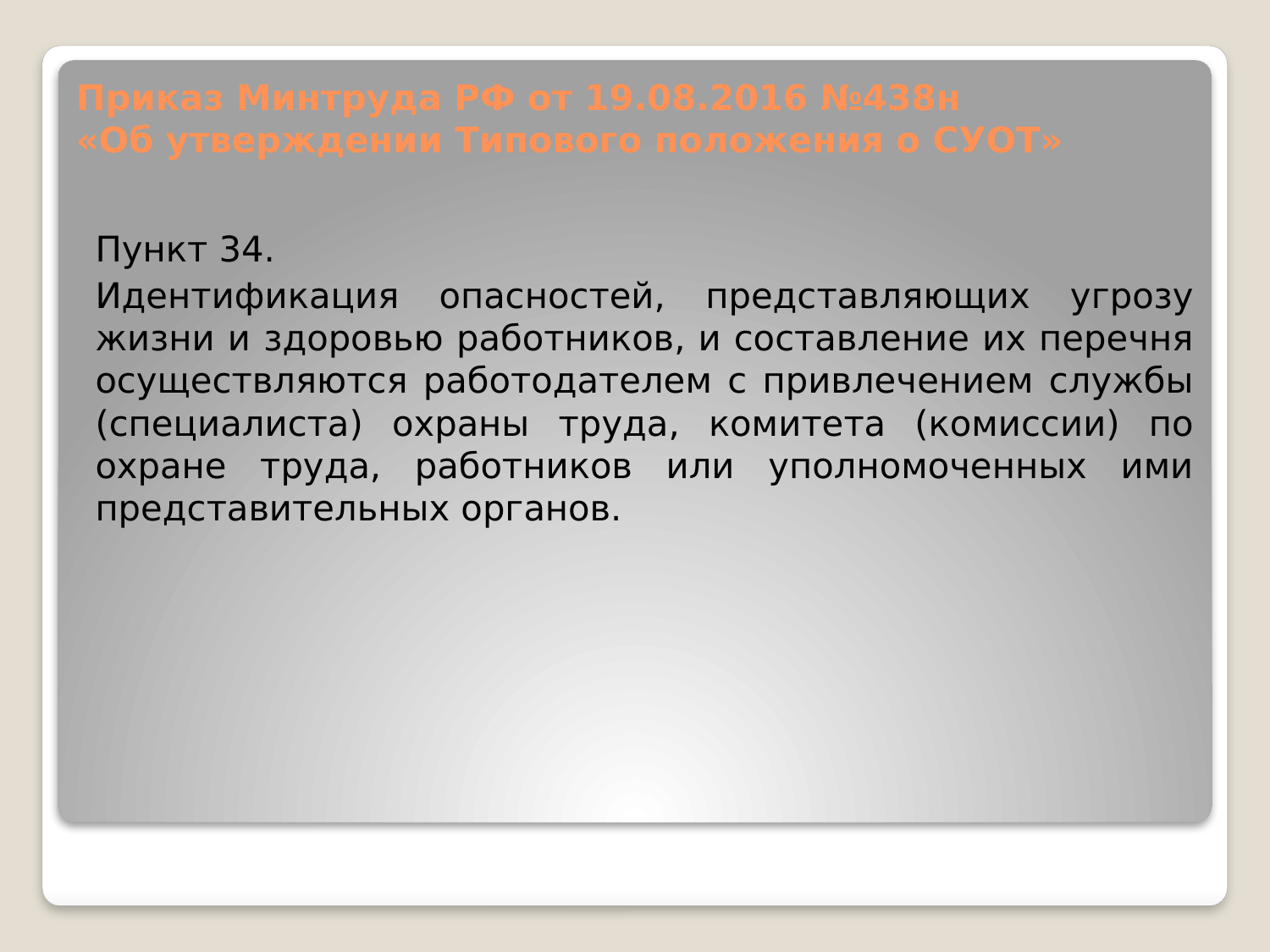

# Приказ Минтруда РФ от 19.08.2016 №438н «Об утверждении Типового положения о СУОТ»

Пункт 34.
Идентификация опасностей, представляющих угрозу жизни и здоровью работников, и составление их перечня осуществляются работодателем с привлечением службы (специалиста) охраны труда, комитета (комиссии) по охране труда, работников или уполномоченных ими представительных органов.